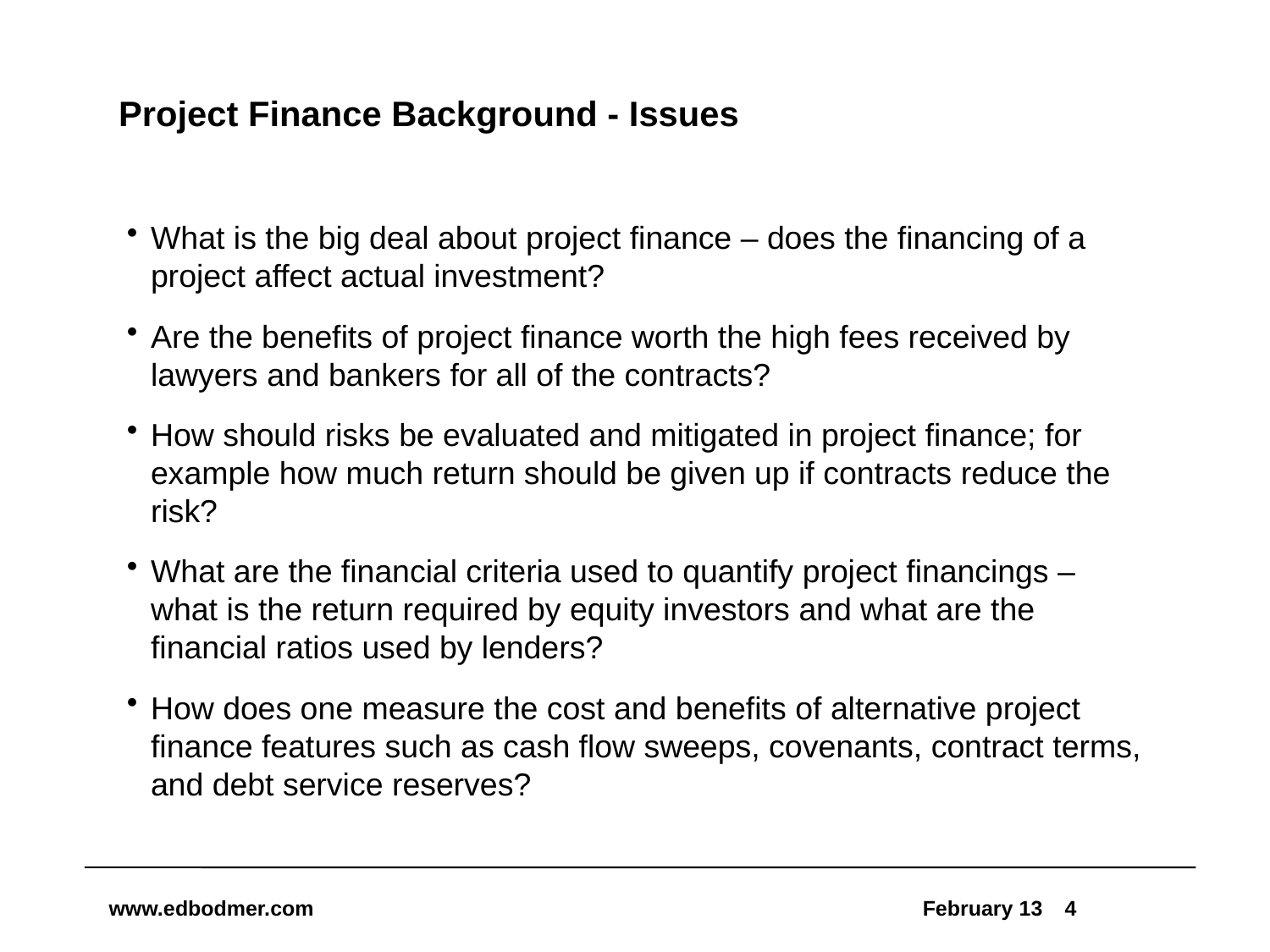

# Project Finance Background - Issues
What is the big deal about project finance – does the financing of a project affect actual investment?
Are the benefits of project finance worth the high fees received by lawyers and bankers for all of the contracts?
How should risks be evaluated and mitigated in project finance; for example how much return should be given up if contracts reduce the risk?
What are the financial criteria used to quantify project financings – what is the return required by equity investors and what are the financial ratios used by lenders?
How does one measure the cost and benefits of alternative project finance features such as cash flow sweeps, covenants, contract terms, and debt service reserves?